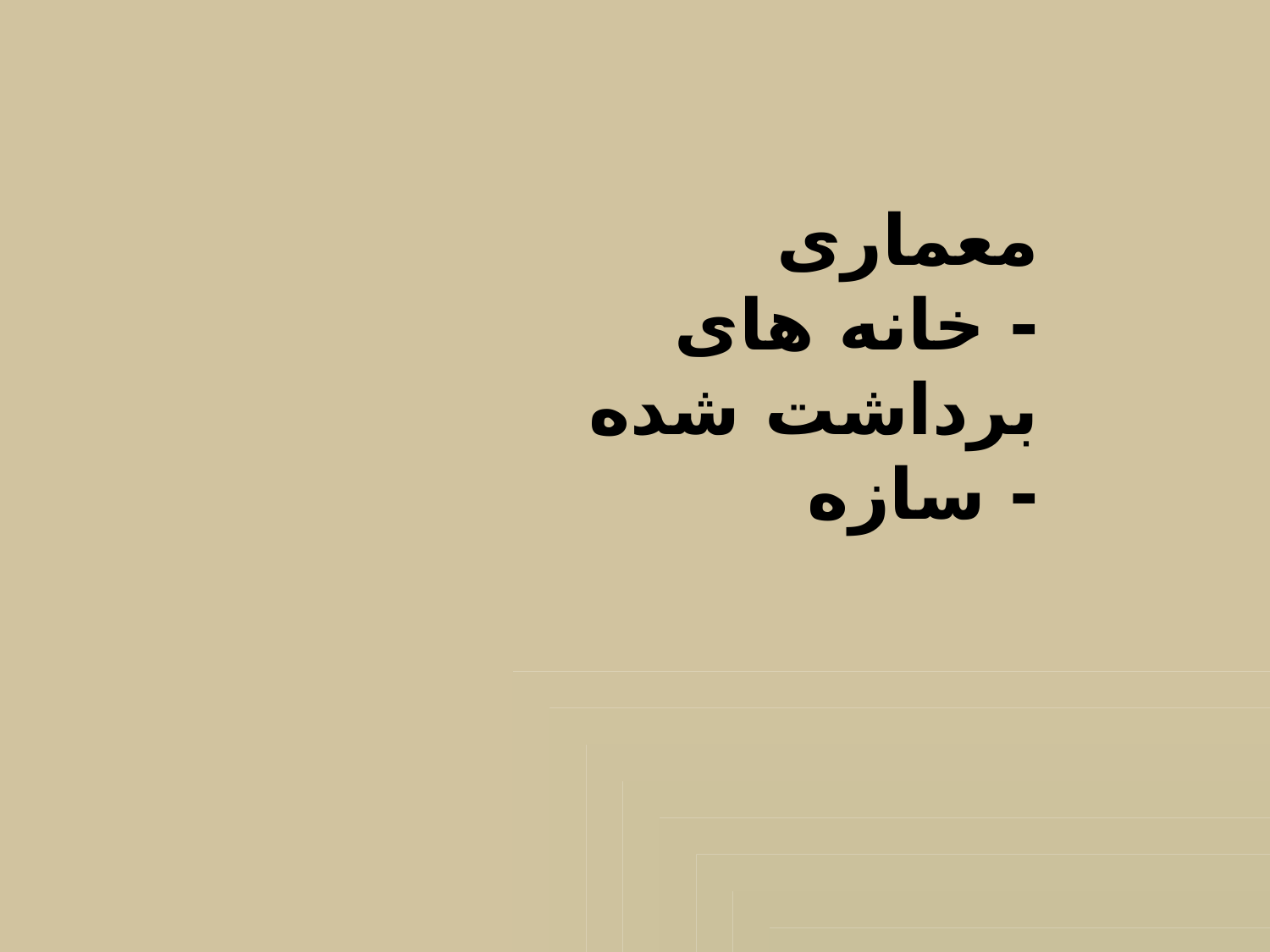

معماری
- خانه های برداشت شده
- سازه